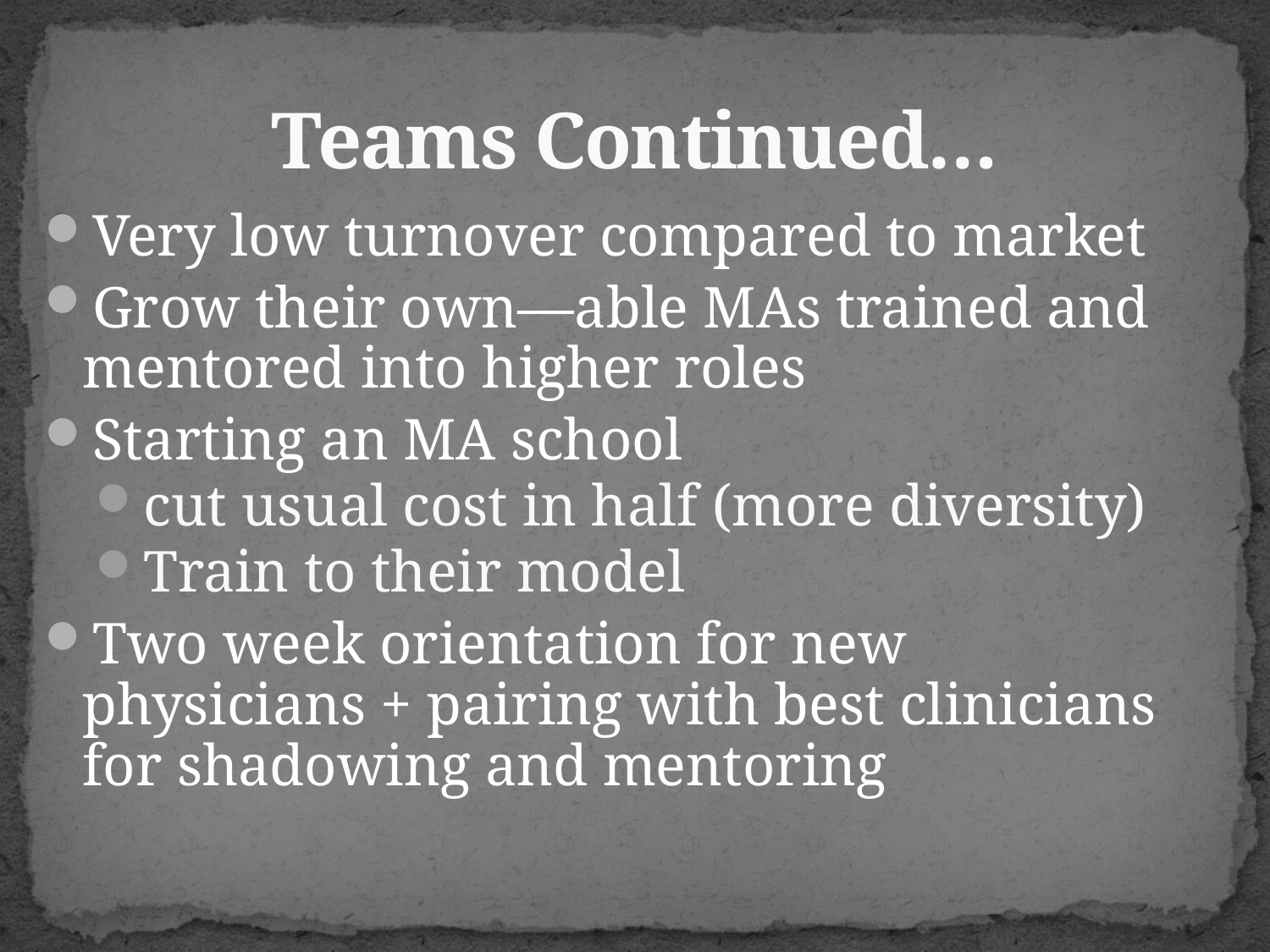

# Teams Continued…
Very low turnover compared to market
Grow their own—able MAs trained and mentored into higher roles
Starting an MA school
cut usual cost in half (more diversity)
Train to their model
Two week orientation for new physicians + pairing with best clinicians for shadowing and mentoring